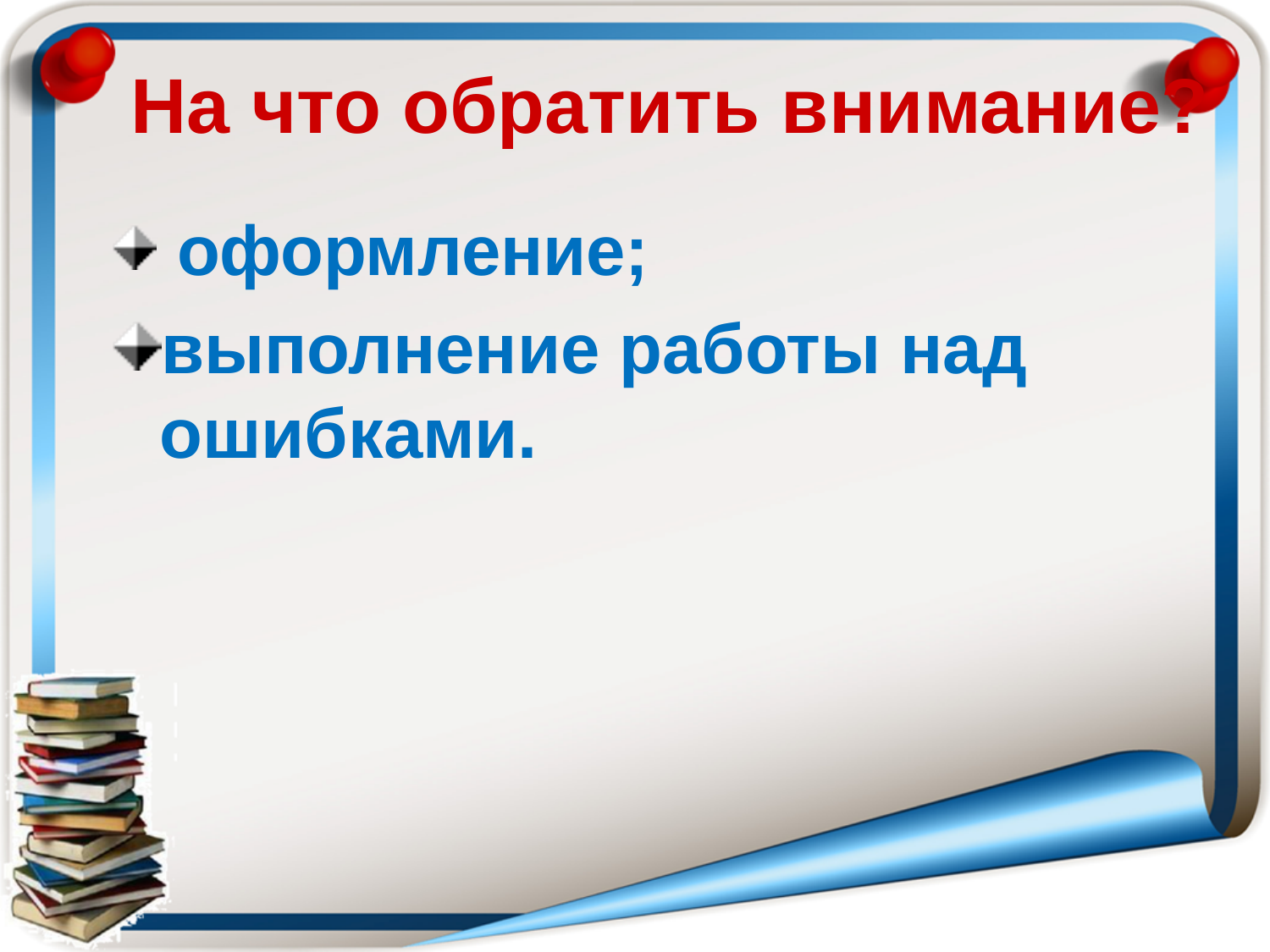

На что обратить внимание?
 оформление;
выполнение работы над ошибками.